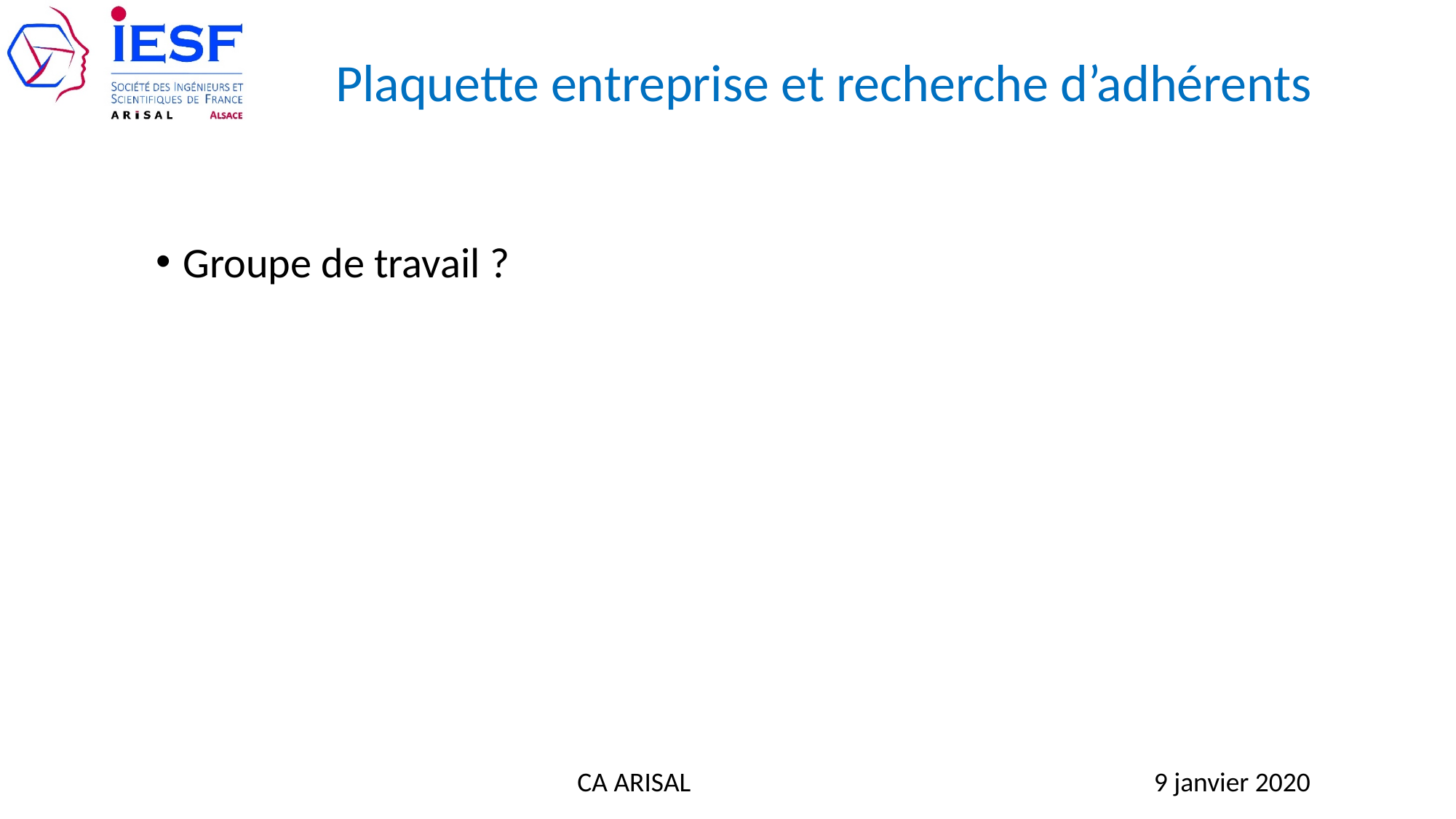

# Plaquette entreprise et recherche d’adhérents
Groupe de travail ?